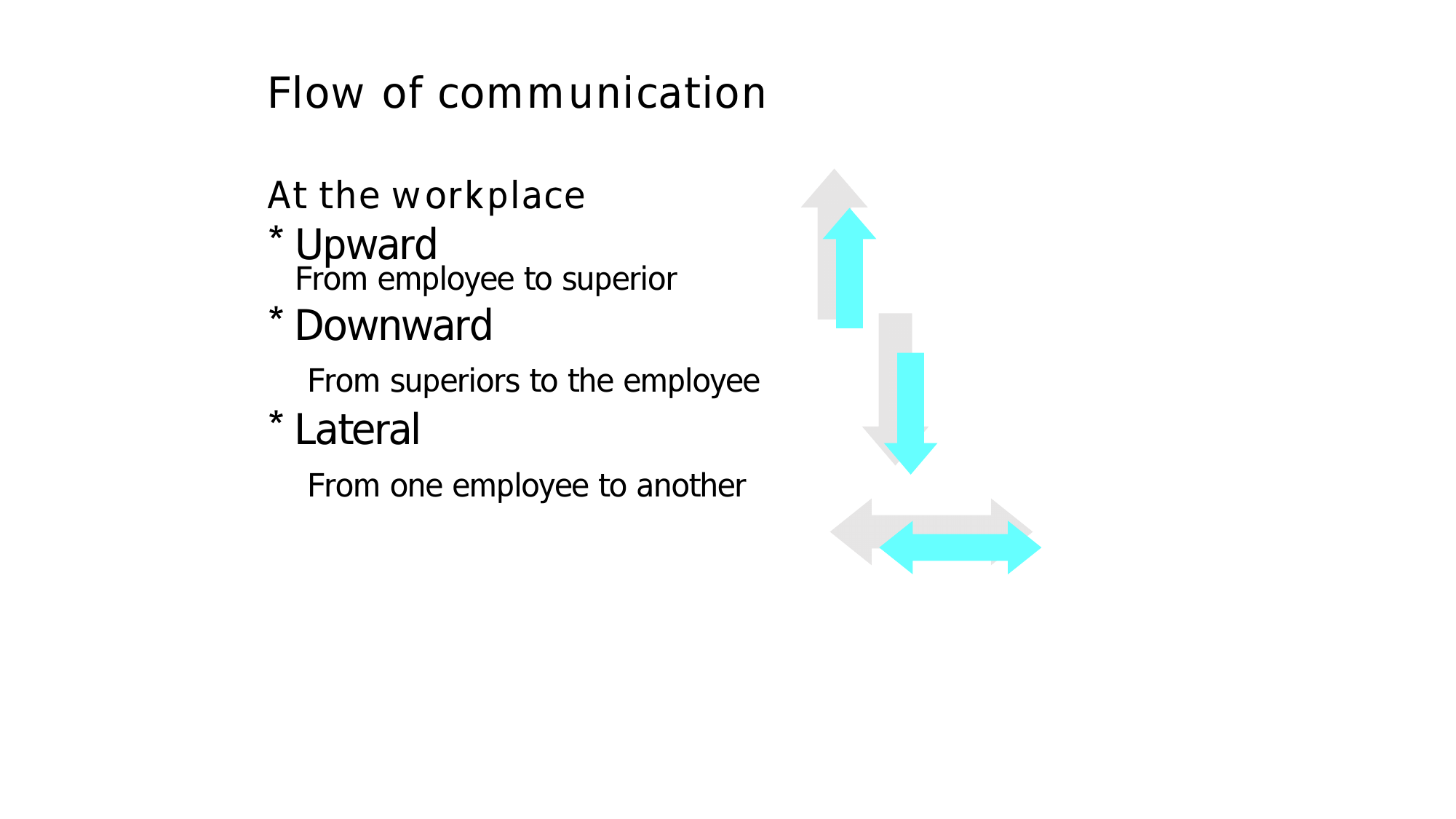

# Flow of communication
At the workplace
Upward
From employee to superior
Downward
   From superiors to the employee
Lateral
   From one employee to another